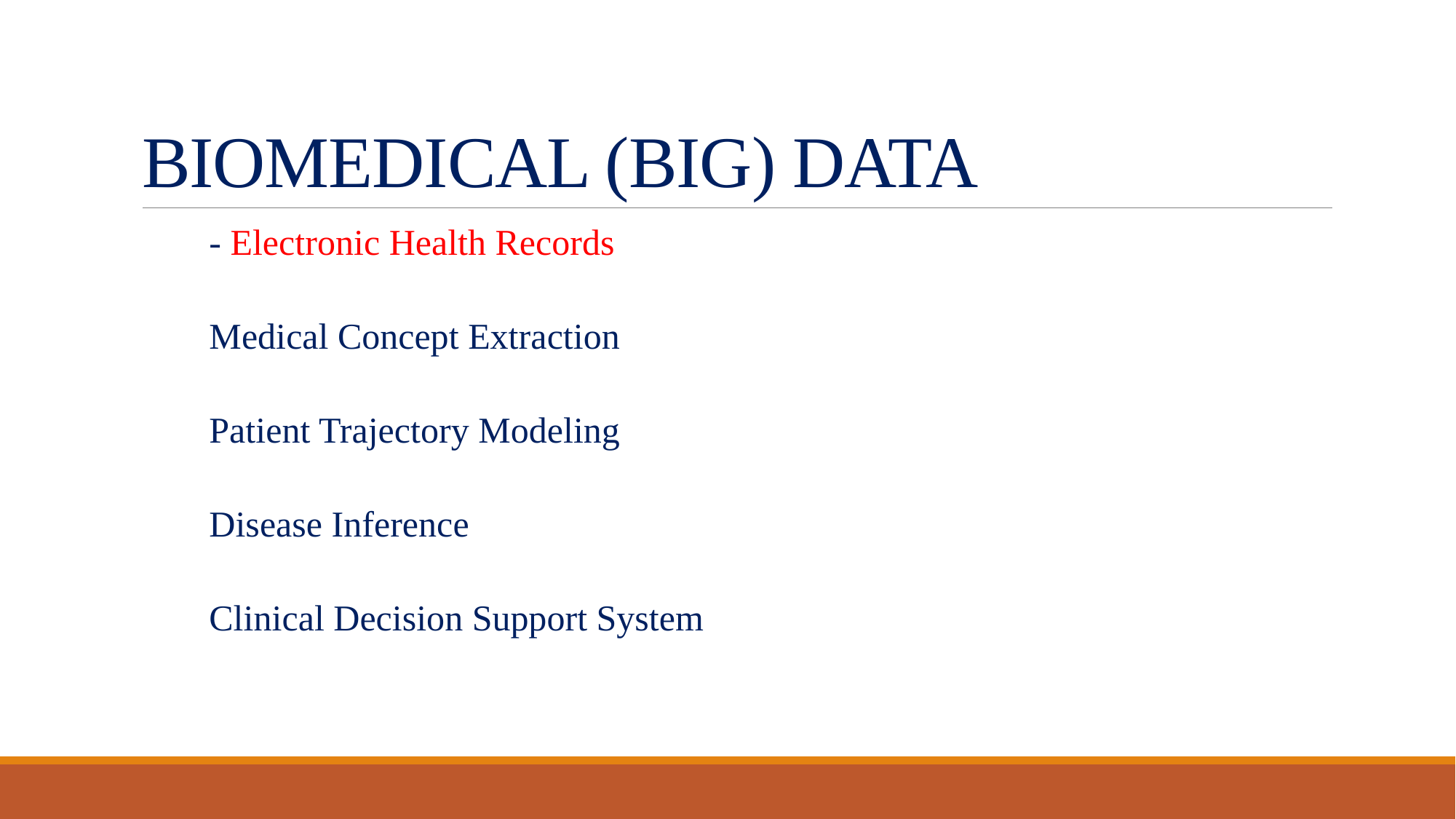

# BIOMEDICAL (BIG) DATA
	- Electronic Health Records
	Medical Concept Extraction
	Patient Trajectory Modeling
	Disease Inference
	Clinical Decision Support System